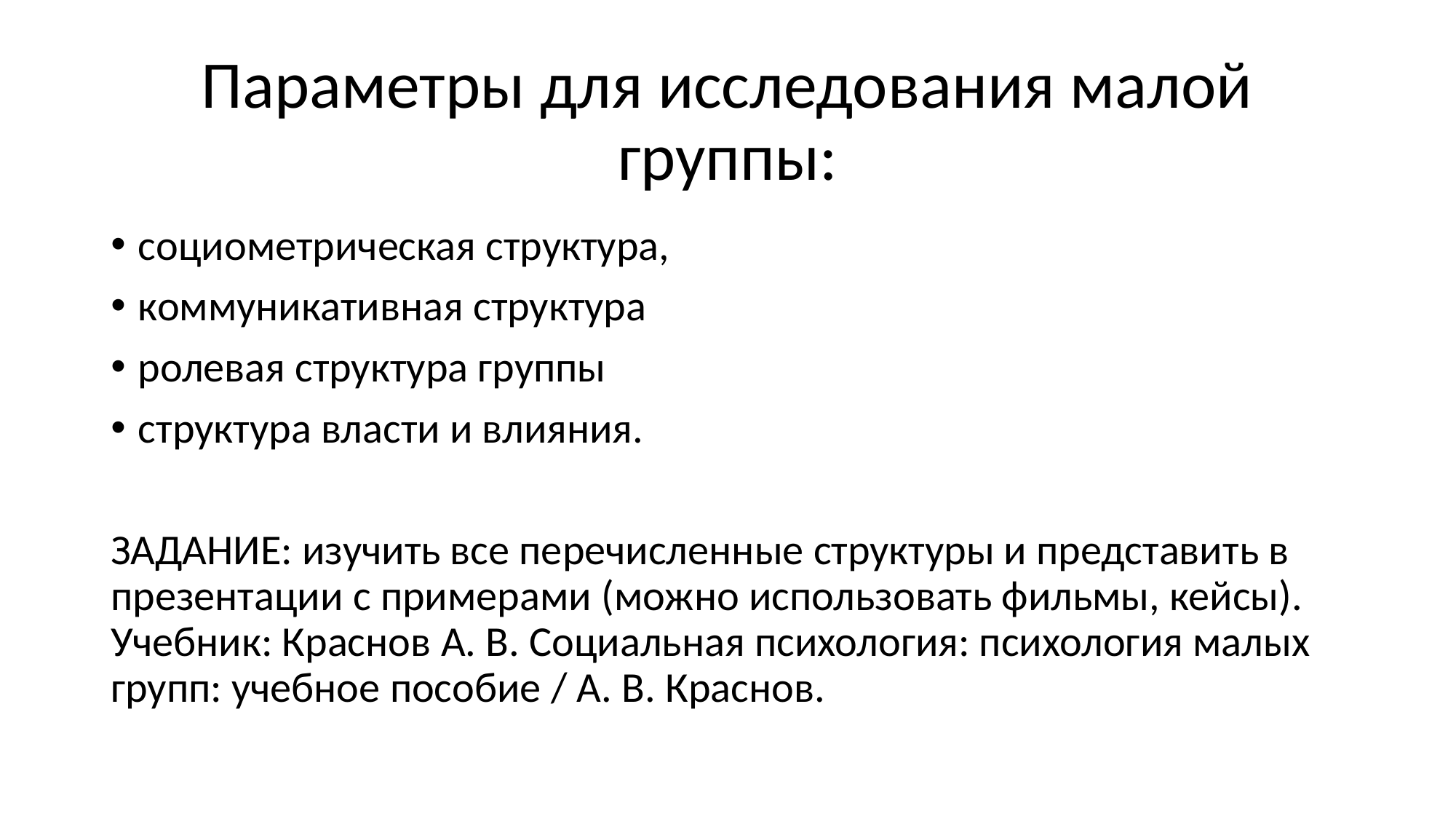

# Параметры для исследования малой группы:
социометрическая структура,
коммуникативная структура
ролевая структура группы
структура власти и влияния.

ЗАДАНИЕ: изучить все перечисленные структуры и представить в презентации с примерами (можно использовать фильмы, кейсы). Учебник: Краснов А. В. Социальная психология: психология малых групп: учебное пособие / А. В. Краснов.